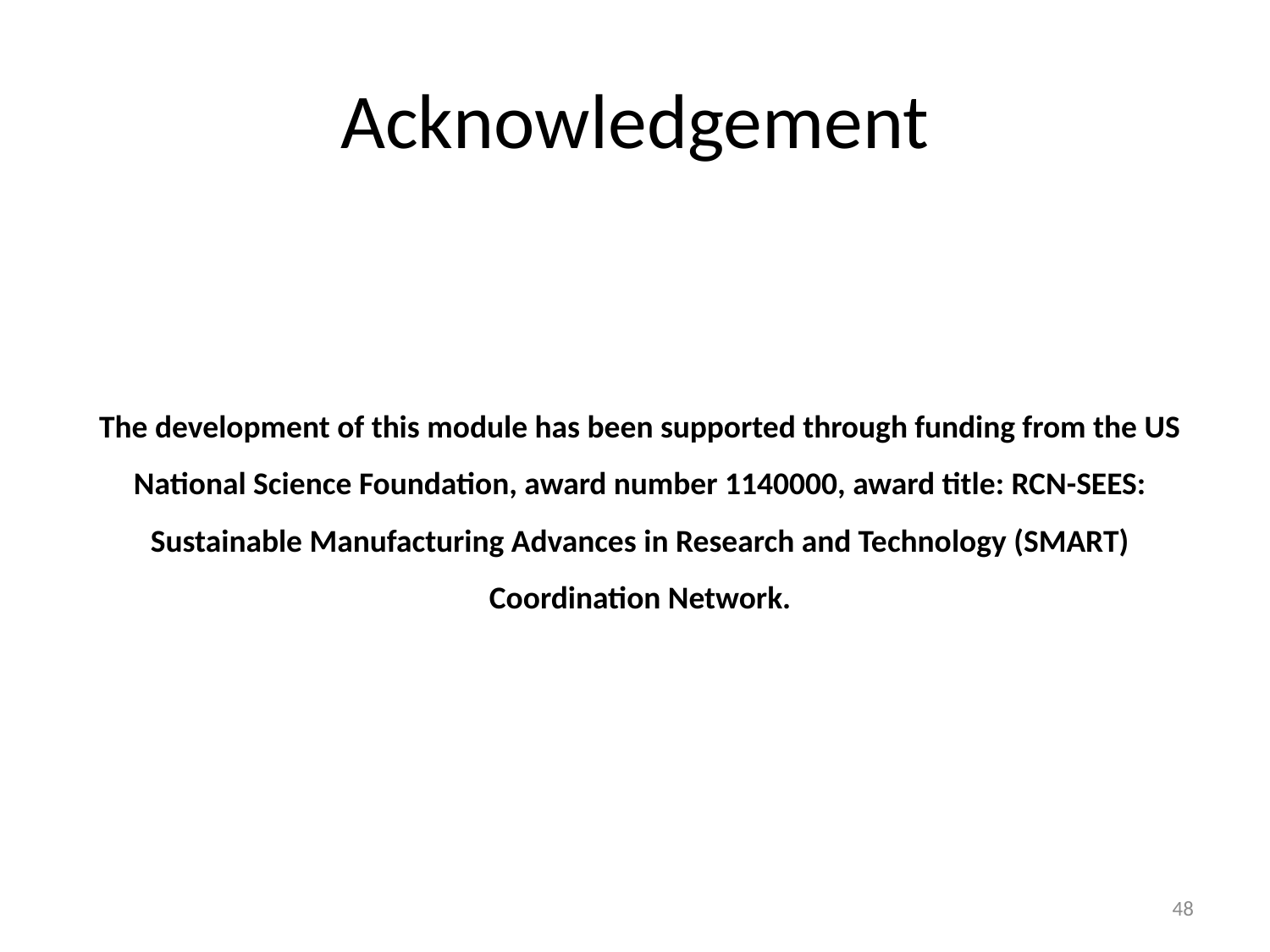

# Acknowledgement
The development of this module has been supported through funding from the US National Science Foundation, award number 1140000, award title: RCN-SEES: Sustainable Manufacturing Advances in Research and Technology (SMART) Coordination Network.
48